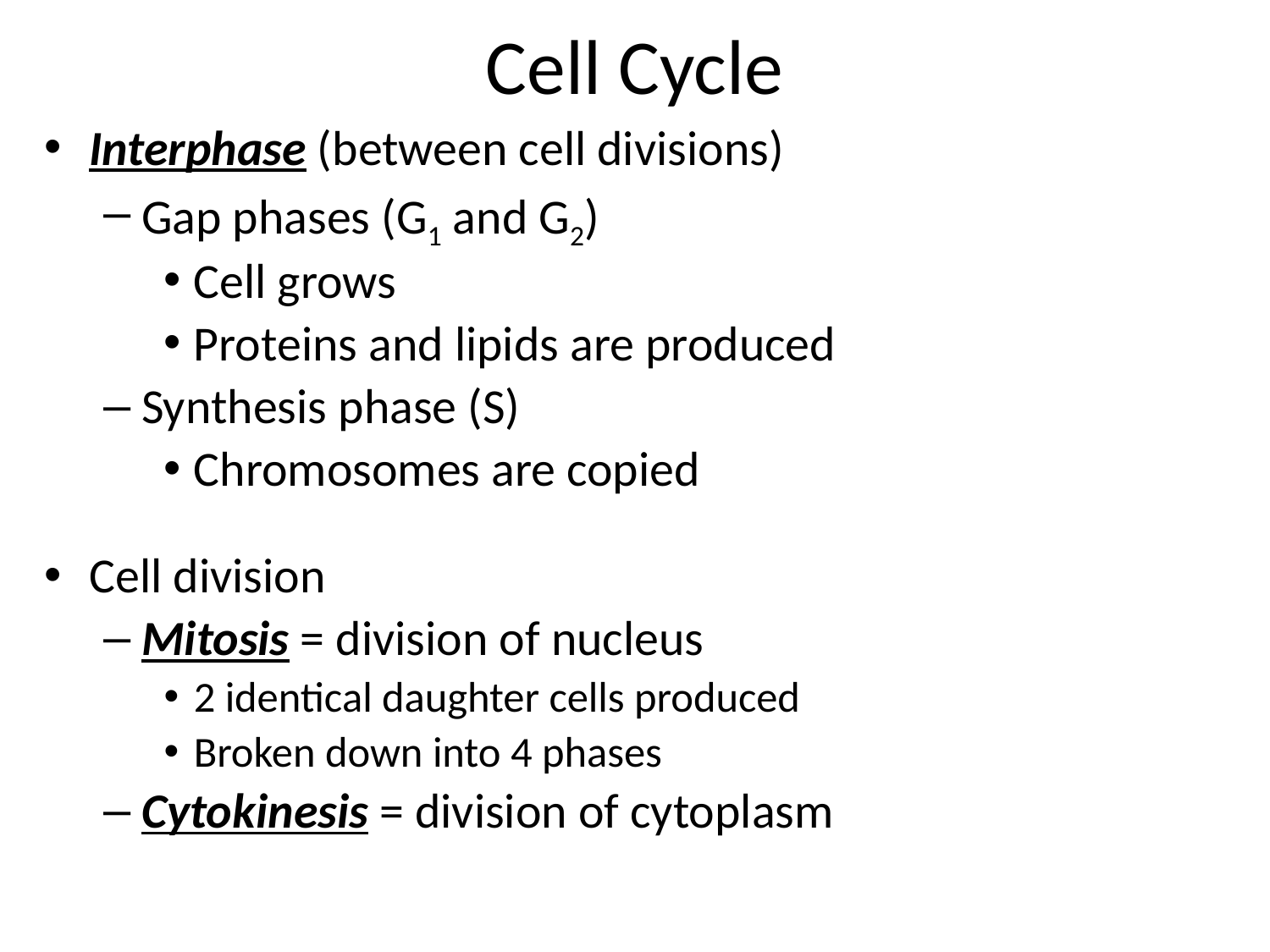

# Cell Cycle
Interphase (between cell divisions)
Gap phases (G1 and G2)
Cell grows
Proteins and lipids are produced
Synthesis phase (S)
Chromosomes are copied

Cell division
Mitosis = division of nucleus
2 identical daughter cells produced
Broken down into 4 phases
Cytokinesis = division of cytoplasm